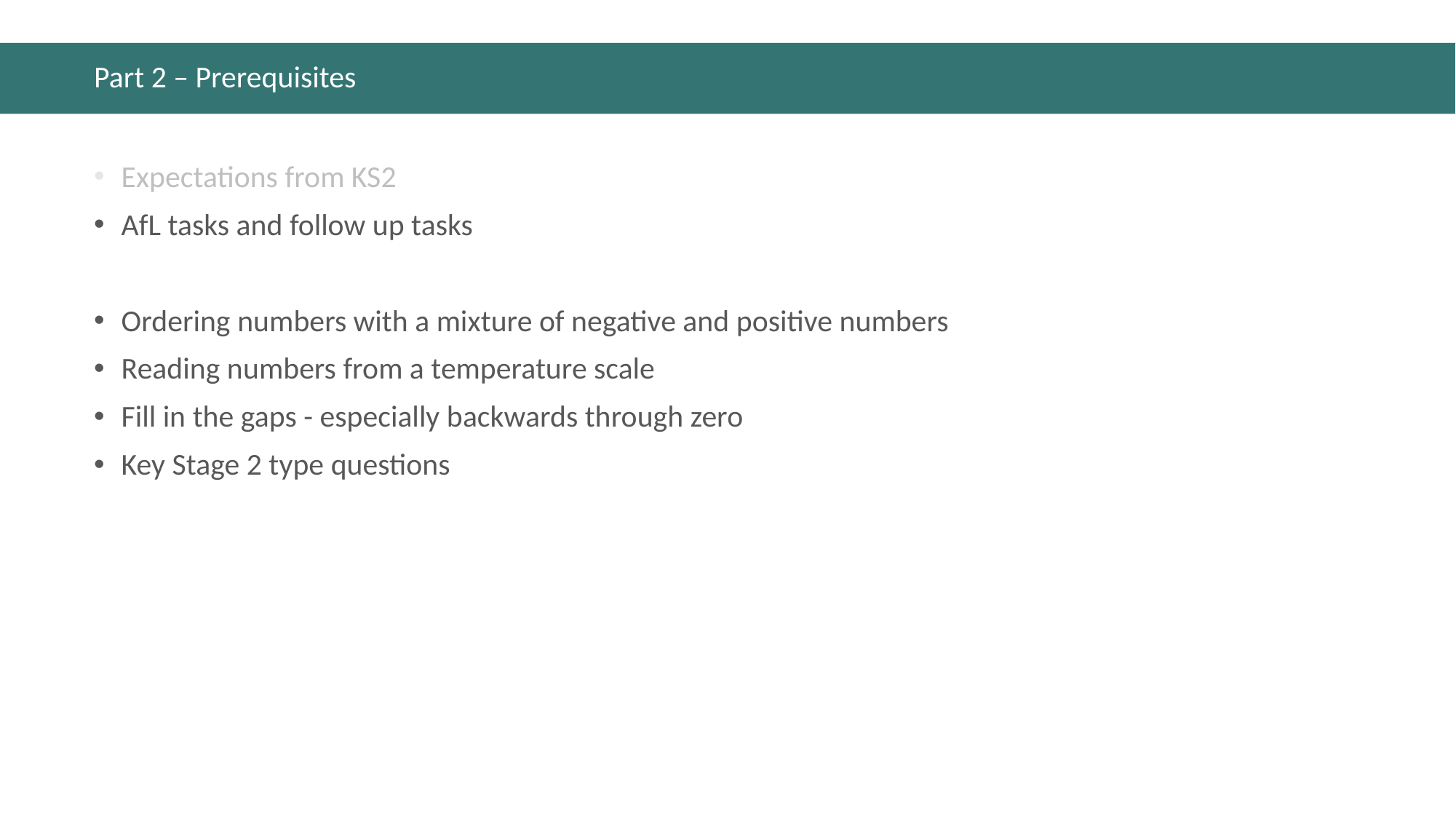

# Part 2 – Prerequisites
Expectations from KS2
AfL tasks and follow up tasks

Ordering numbers with a mixture of negative and positive numbers
Reading numbers from a temperature scale
Fill in the gaps - especially backwards through zero
Key Stage 2 type questions